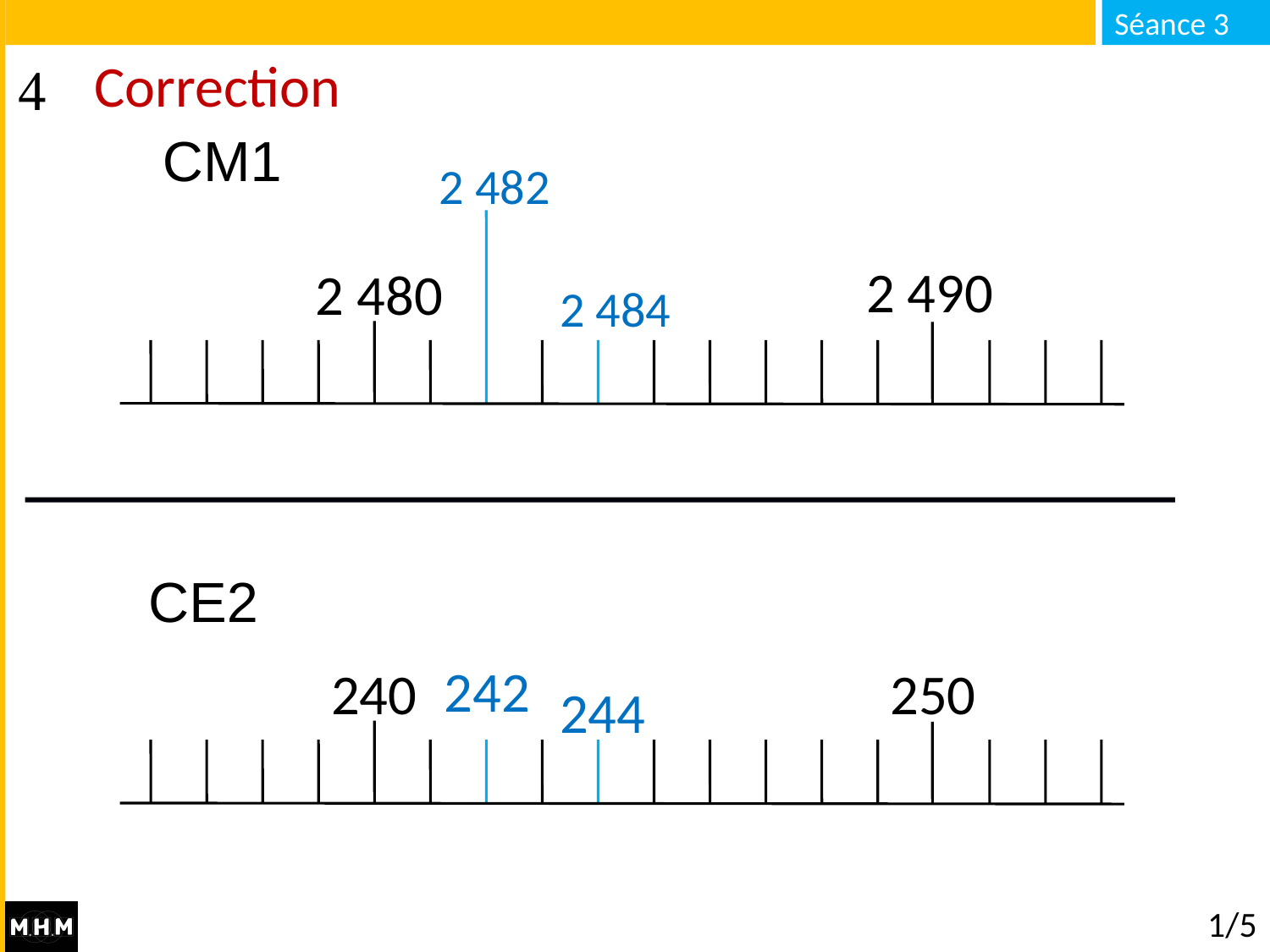

# Correction
CM1
2 482
2 490
2 480
2 484

CE2
242
240
250
244
1/5